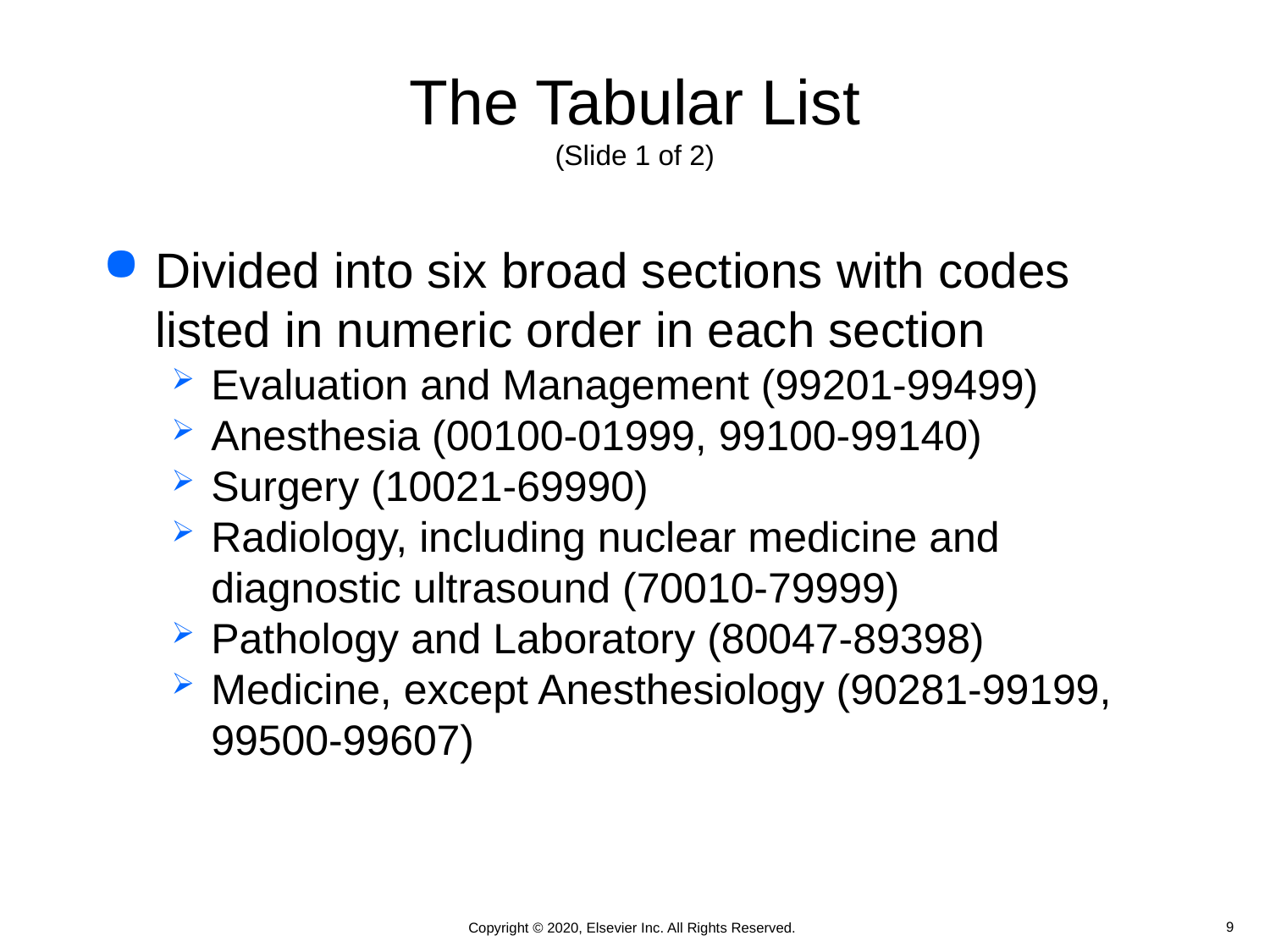

# The Tabular List (Slide 1 of 2)
Divided into six broad sections with codes listed in numeric order in each section
Evaluation and Management (99201-99499)
Anesthesia (00100-01999, 99100-99140)
Surgery (10021-69990)
Radiology, including nuclear medicine and diagnostic ultrasound (70010-79999)
Pathology and Laboratory (80047-89398)
Medicine, except Anesthesiology (90281-99199, 99500-99607)
 9